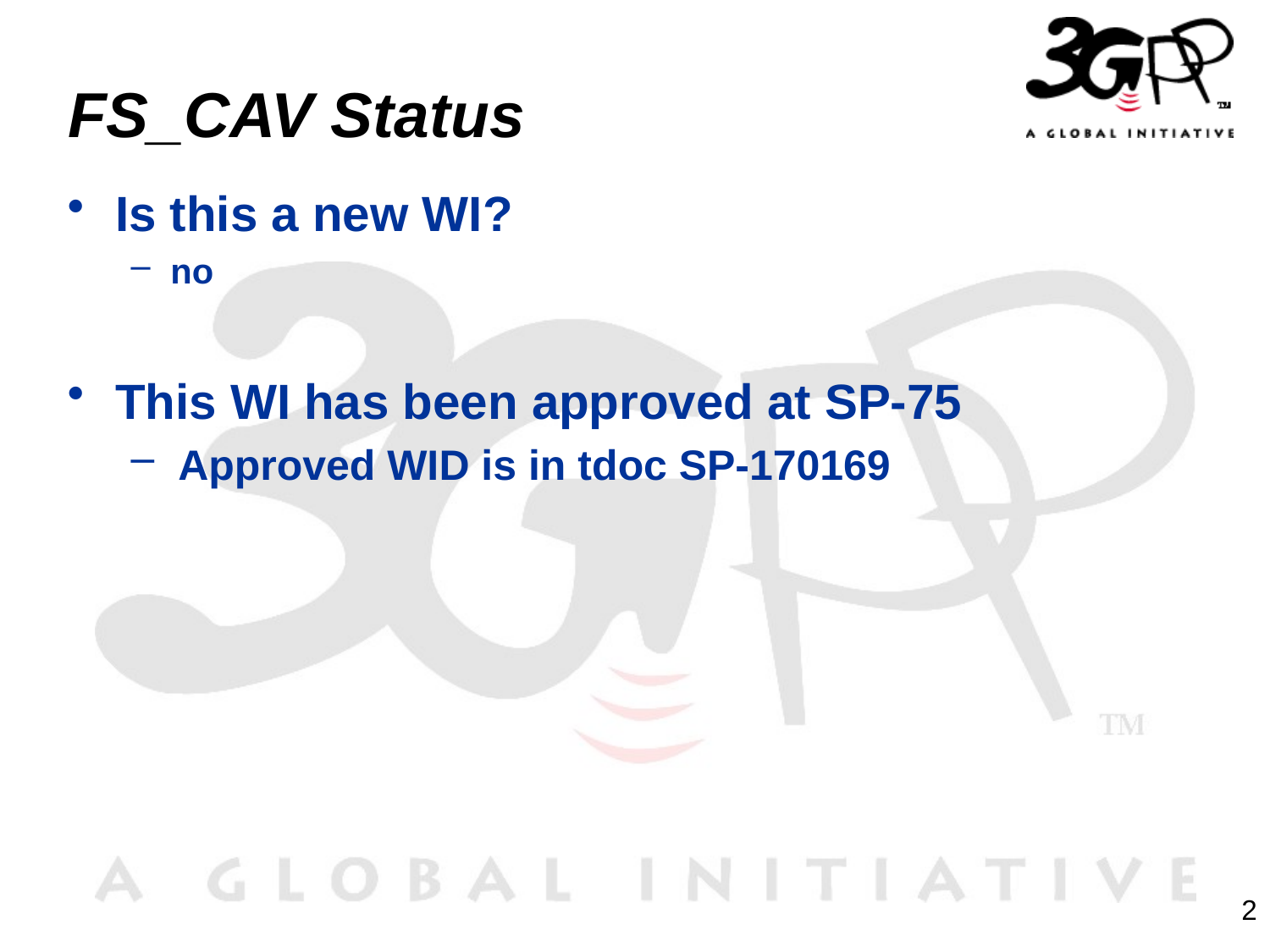

# FS_CAV Status
Is this a new WI?
no

This WI has been approved at SP-75
  Approved WID is in tdoc SP-170169
2